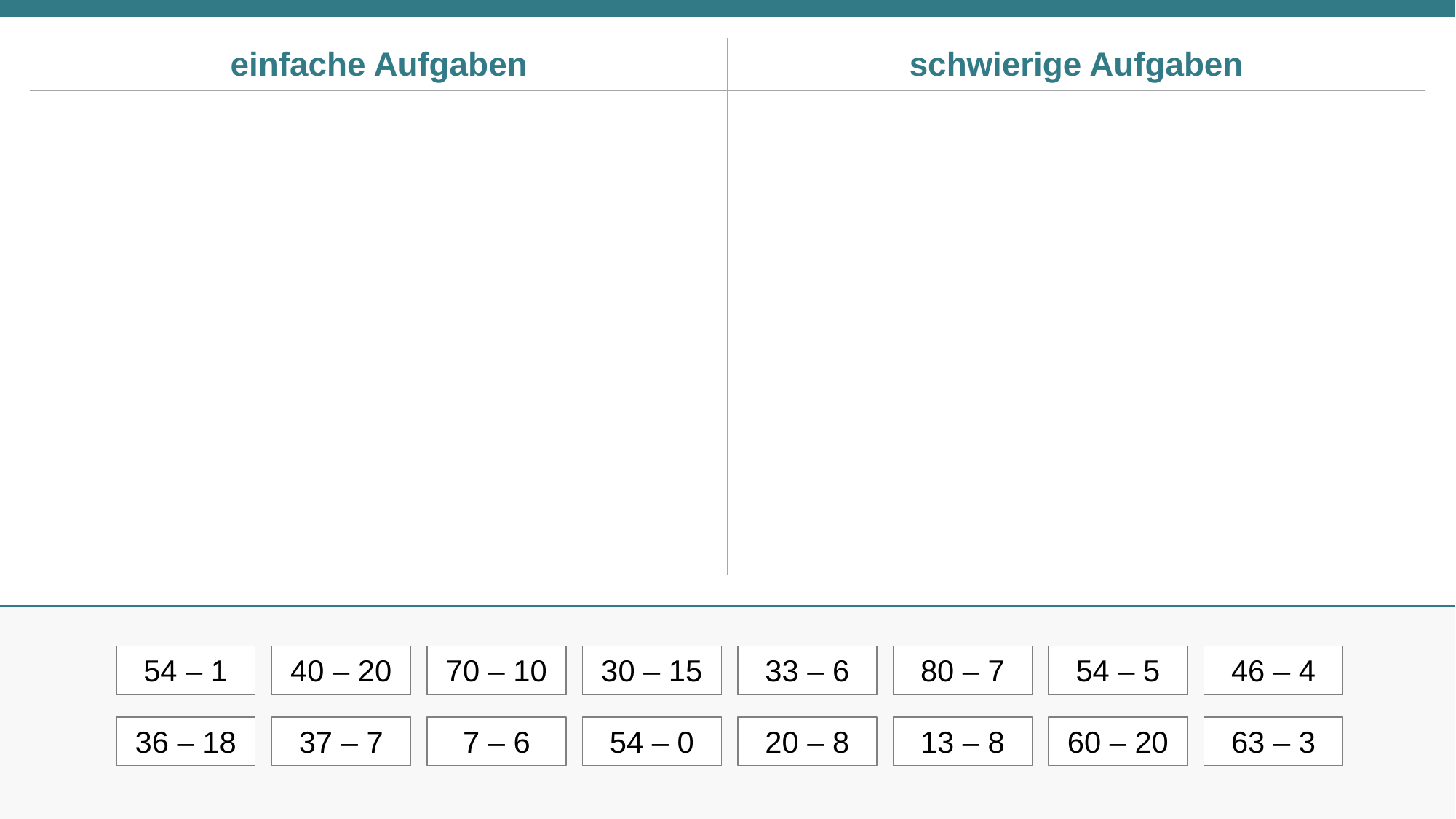

54 – 1
40 – 20
70 – 10
30 – 15
33 – 6
80 – 7
54 – 5
46 – 4
36 – 18
37 – 7
7 – 6
54 – 0
20 – 8
13 – 8
60 – 20
63 – 3